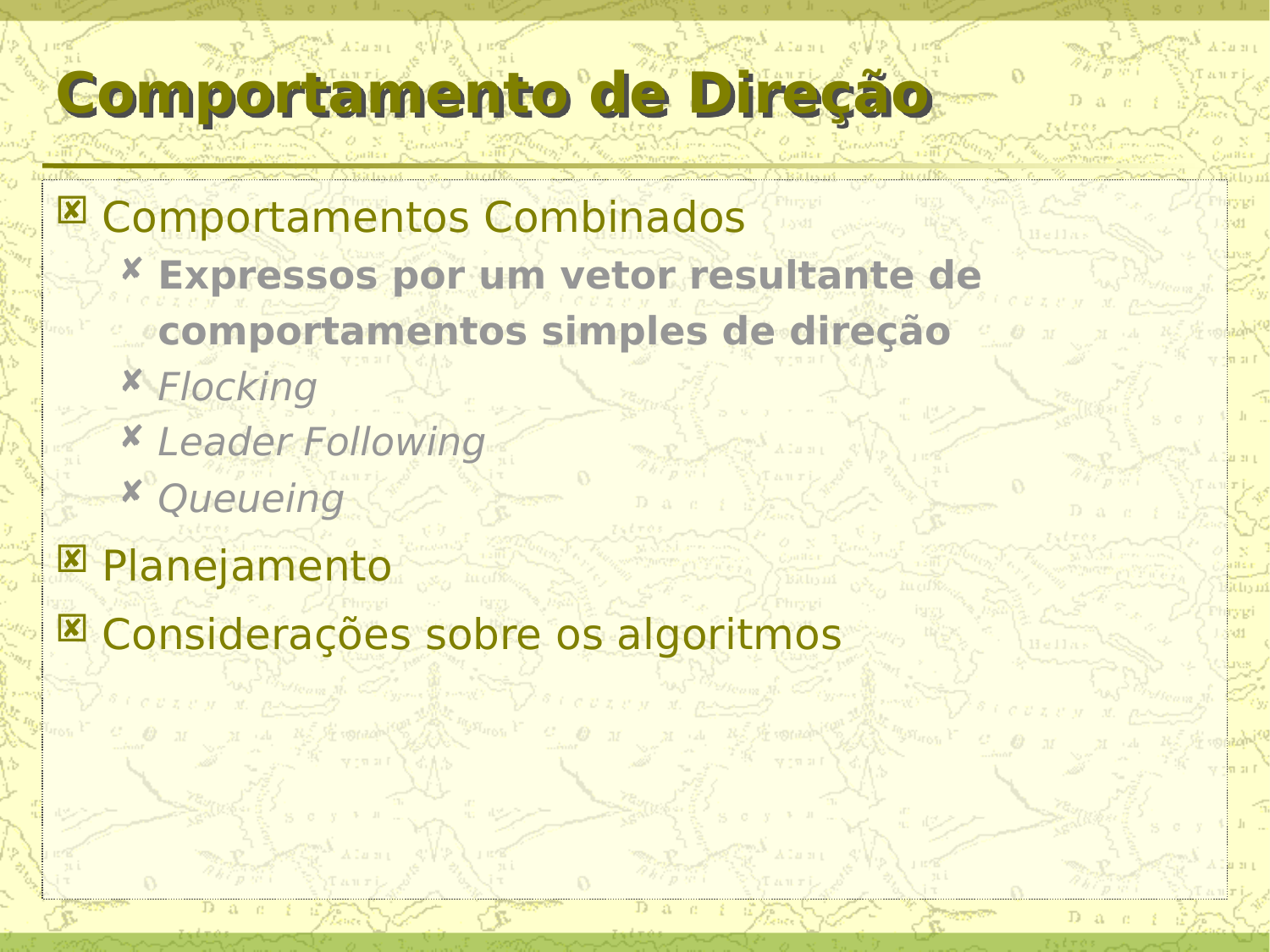

# Comportamento de Direção
Comportamentos Combinados
Expressos por um vetor resultante de comportamentos simples de direção
Flocking
Leader Following
Queueing
Planejamento
Considerações sobre os algoritmos